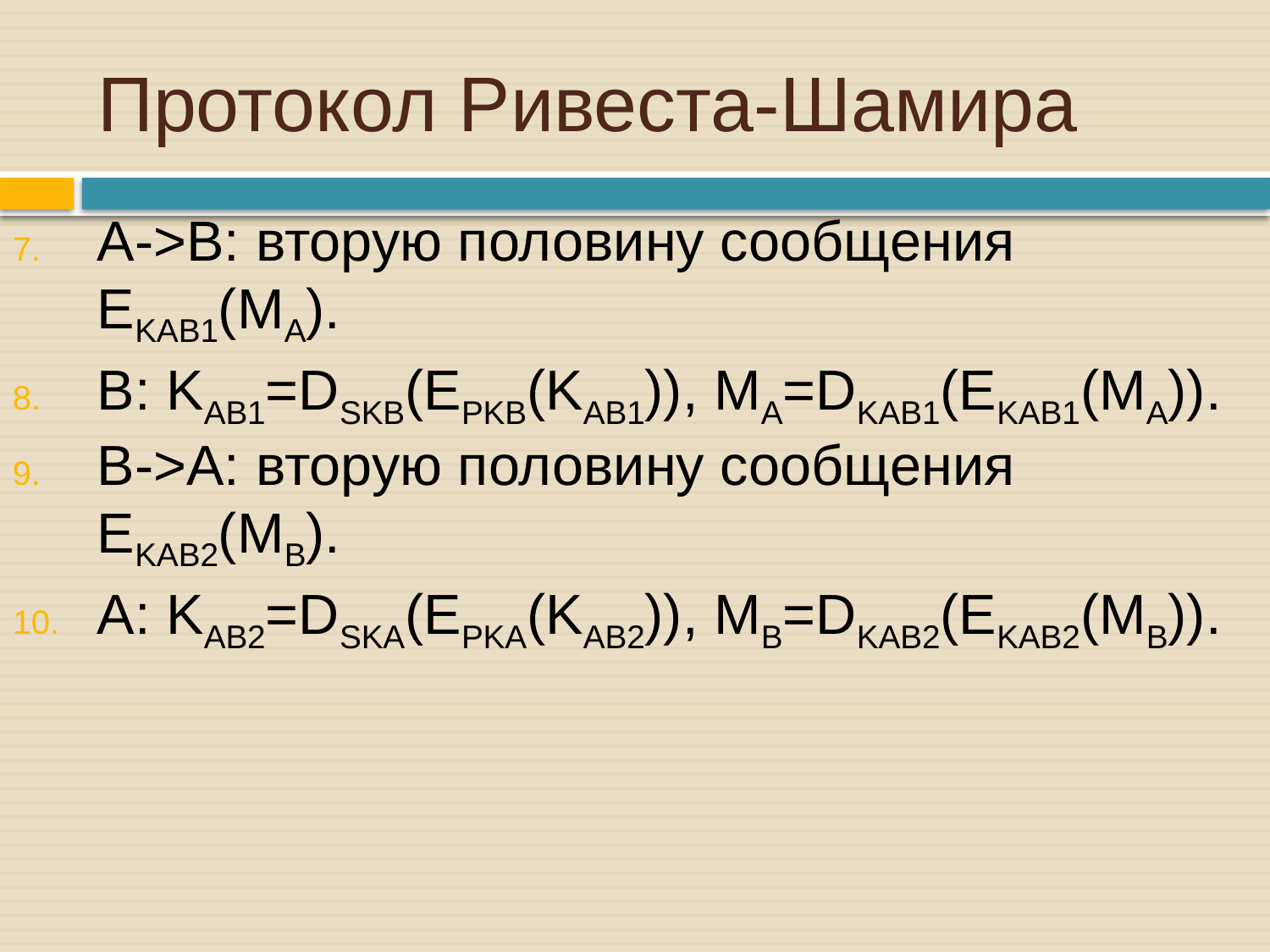

# Протокол Ривеста-Шамира
A->B: вторую половину сообщения EKAB1(MA).
B: KAB1=DSKB(EPKB(KAB1)), MA=DKAB1(EKAB1(MA)).
B->A: вторую половину сообщения EKAB2(MB).
A: KAB2=DSKA(EPKA(KAB2)), MB=DKAB2(EKAB2(MB)).